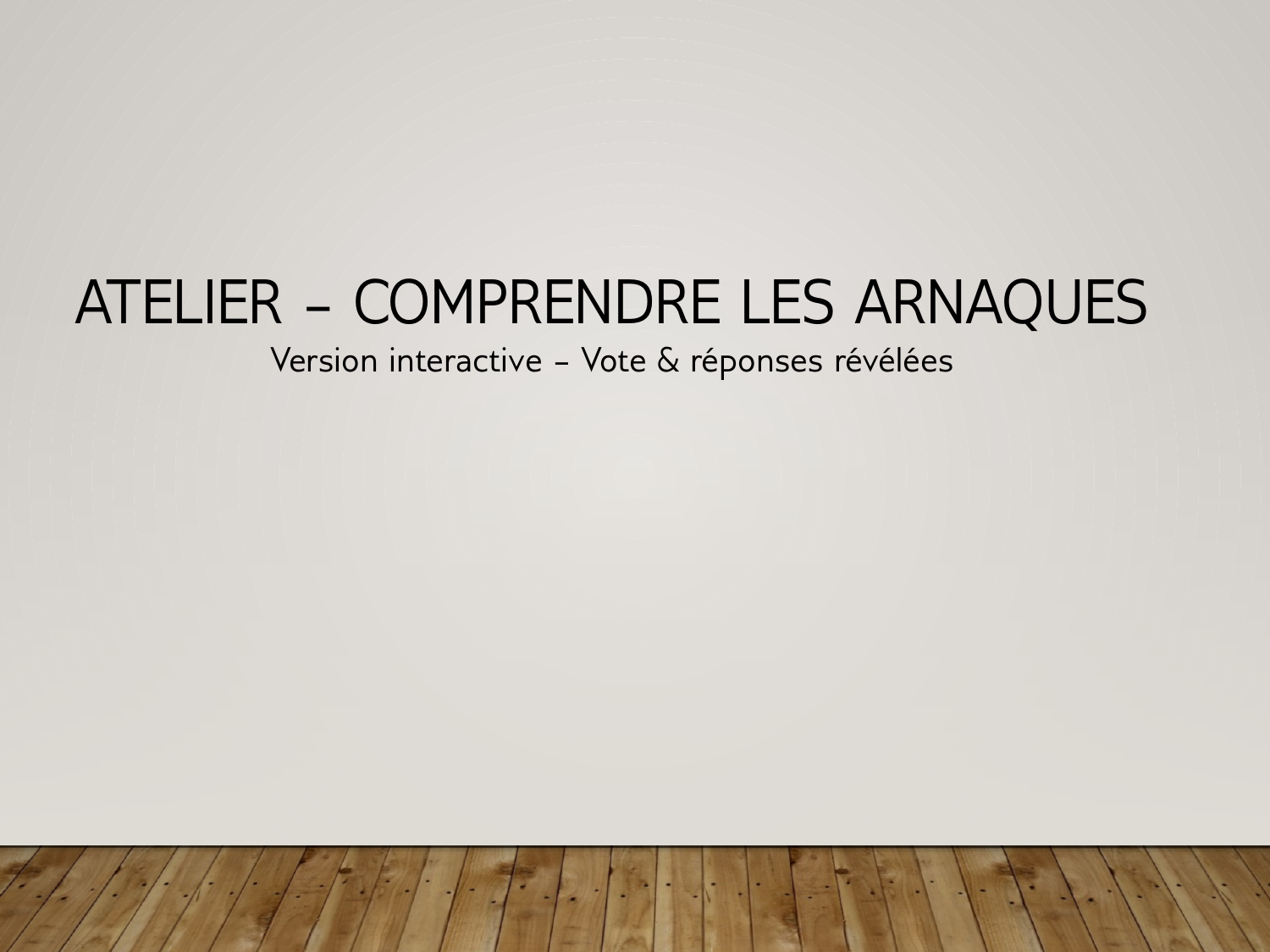

ATELIER – COMPRENDRE LES ARNAQUES
Version interactive – Vote & réponses révélées